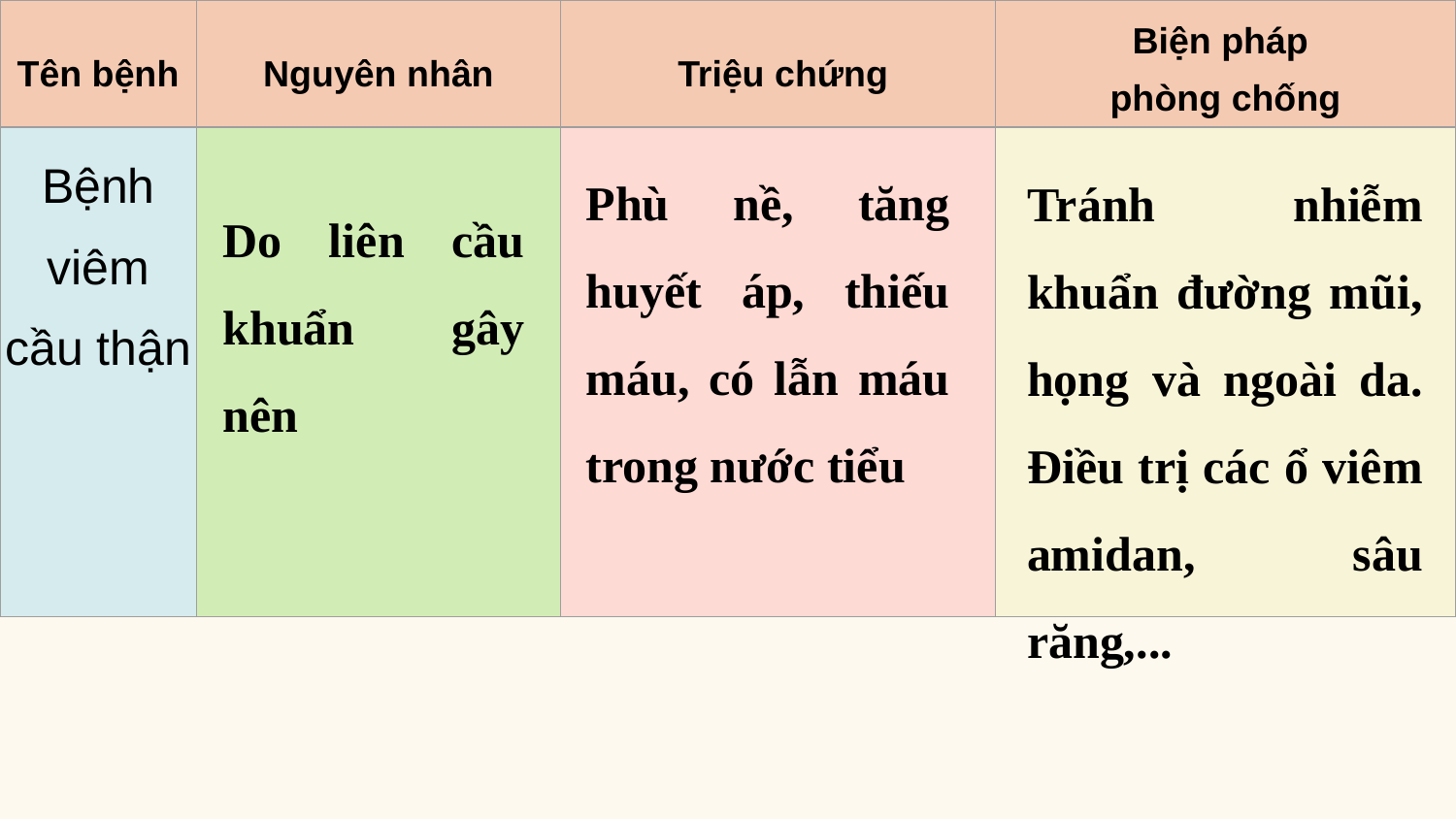

| Tên bệnh | Nguyên nhân | Triệu chứng | Biện pháp phòng chống |
| --- | --- | --- | --- |
| Bệnh viêm cầu thận |  |  |  |
Phù nề, tăng huyết áp, thiếu máu, có lẫn máu trong nước tiểu
Tránh nhiễm khuẩn đường mũi, họng và ngoài da. Điều trị các ổ viêm amidan, sâu răng,...
Do liên cầu khuẩn gây nên